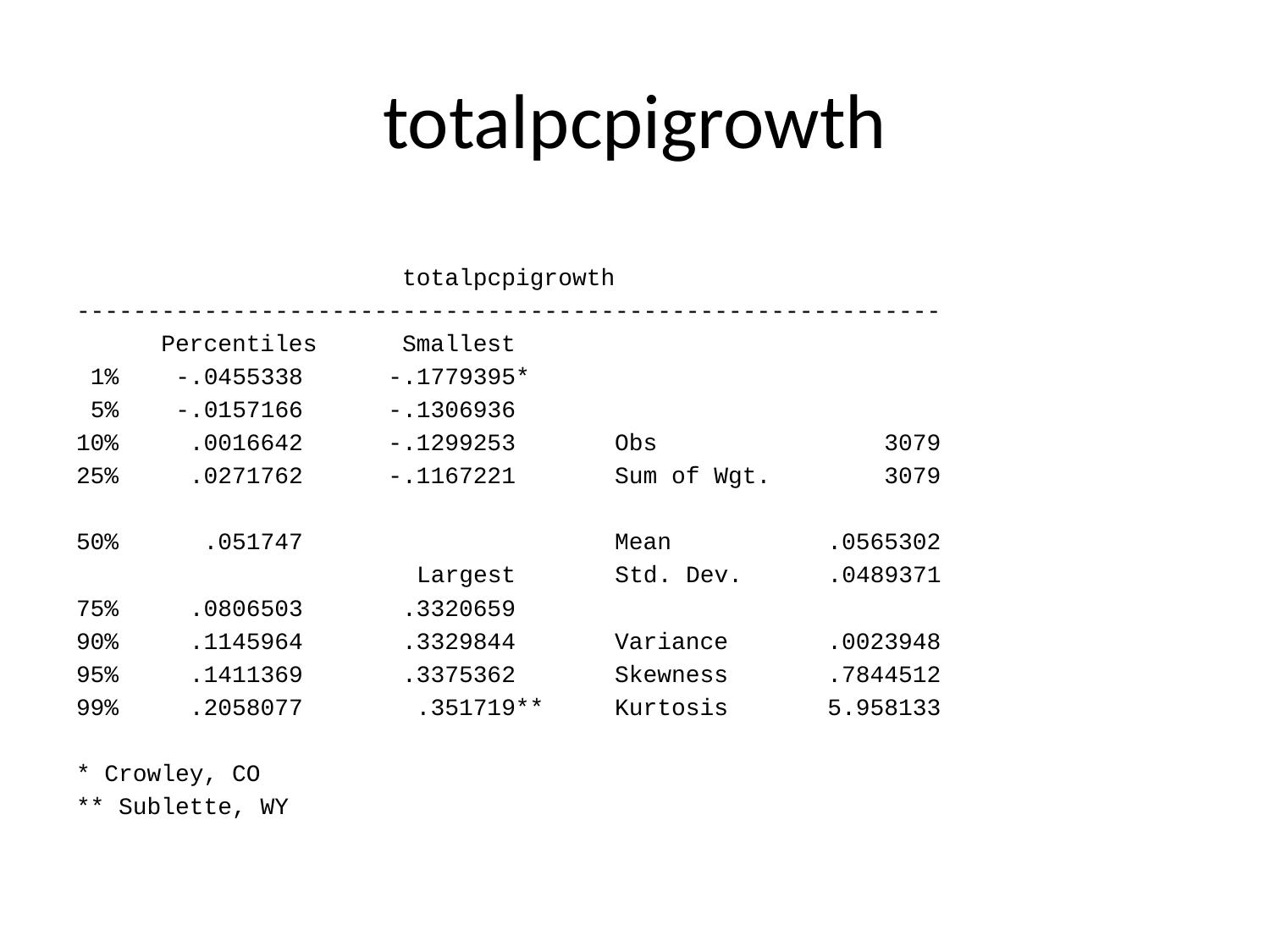

# totalpcpigrowth

                       totalpcpigrowth
-------------------------------------------------------------
      Percentiles      Smallest
 1%    -.0455338      -.1779395*
 5%    -.0157166      -.1306936
10%     .0016642      -.1299253       Obs                3079
25%     .0271762      -.1167221       Sum of Wgt.        3079

50%      .051747                      Mean           .0565302
                        Largest       Std. Dev.      .0489371
75%     .0806503       .3320659
90%     .1145964       .3329844       Variance       .0023948
95%     .1411369       .3375362       Skewness       .7844512
99%     .2058077        .351719**     Kurtosis       5.958133

* Crowley, CO
** Sublette, WY